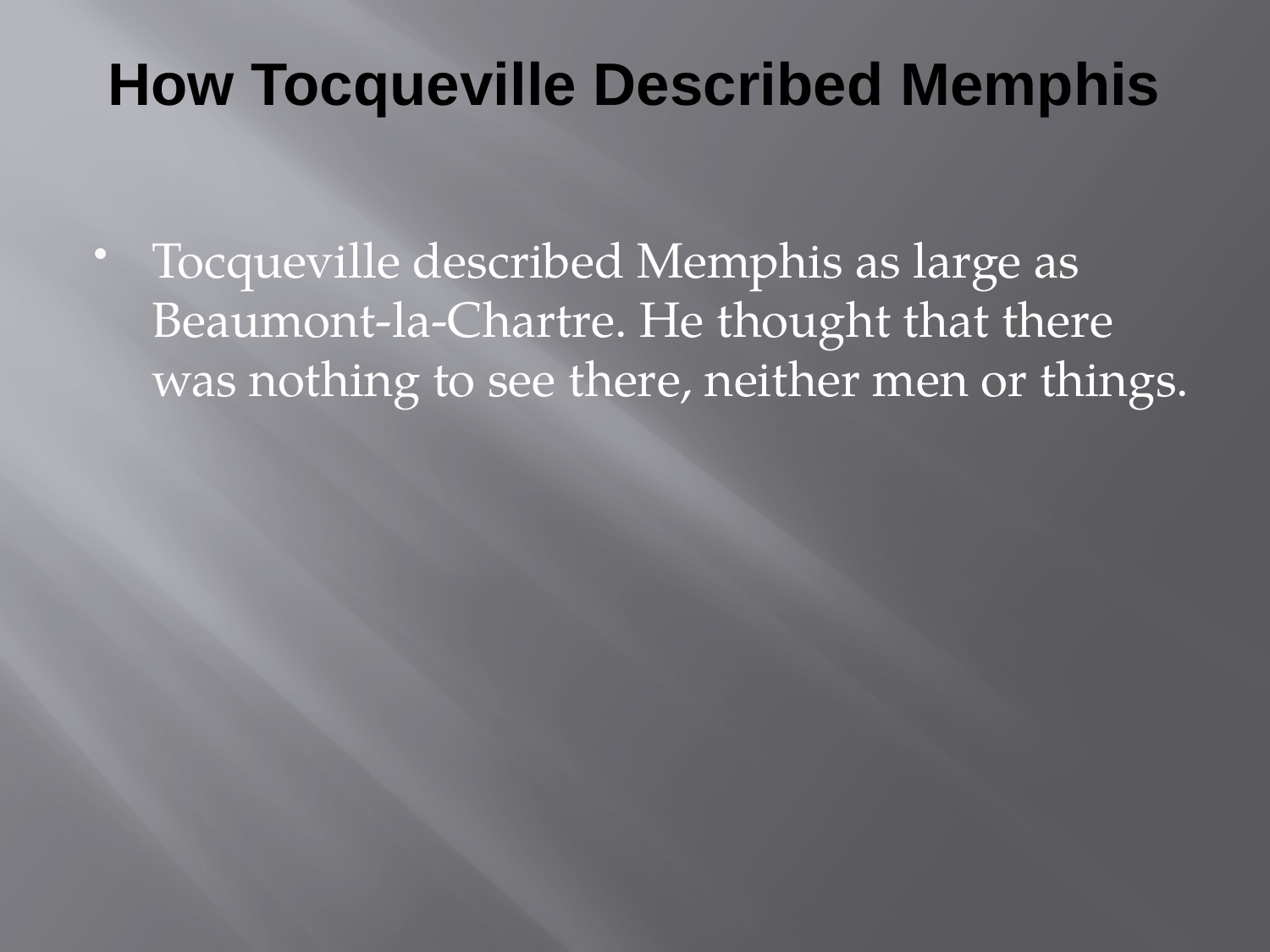

# How Tocqueville Described Memphis
Tocqueville described Memphis as large as Beaumont-la-Chartre. He thought that there was nothing to see there, neither men or things.